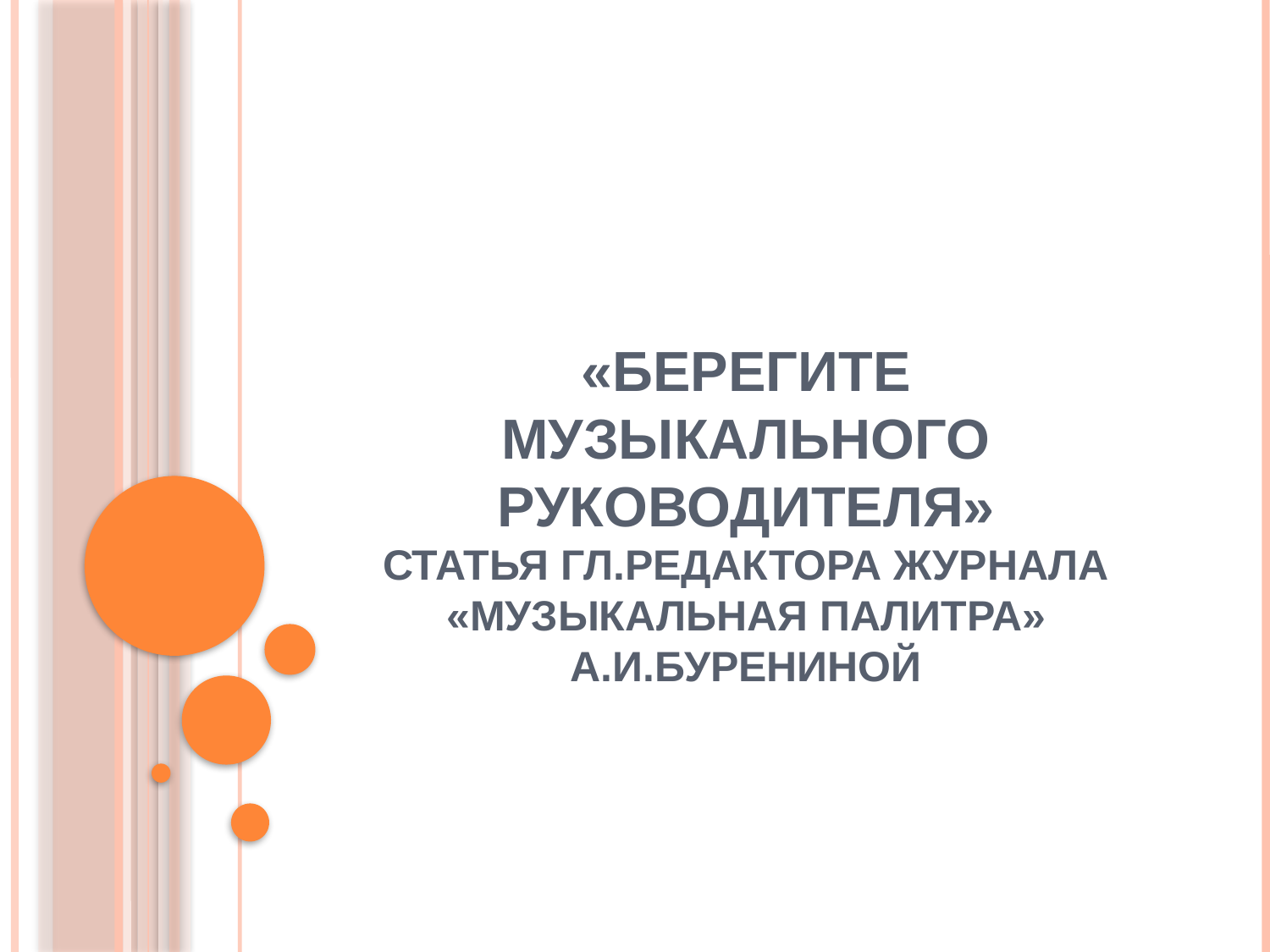

# «Берегите музыкального руководителя» статья гл.редактора журнала «Музыкальная палитра» А.И.Бурениной